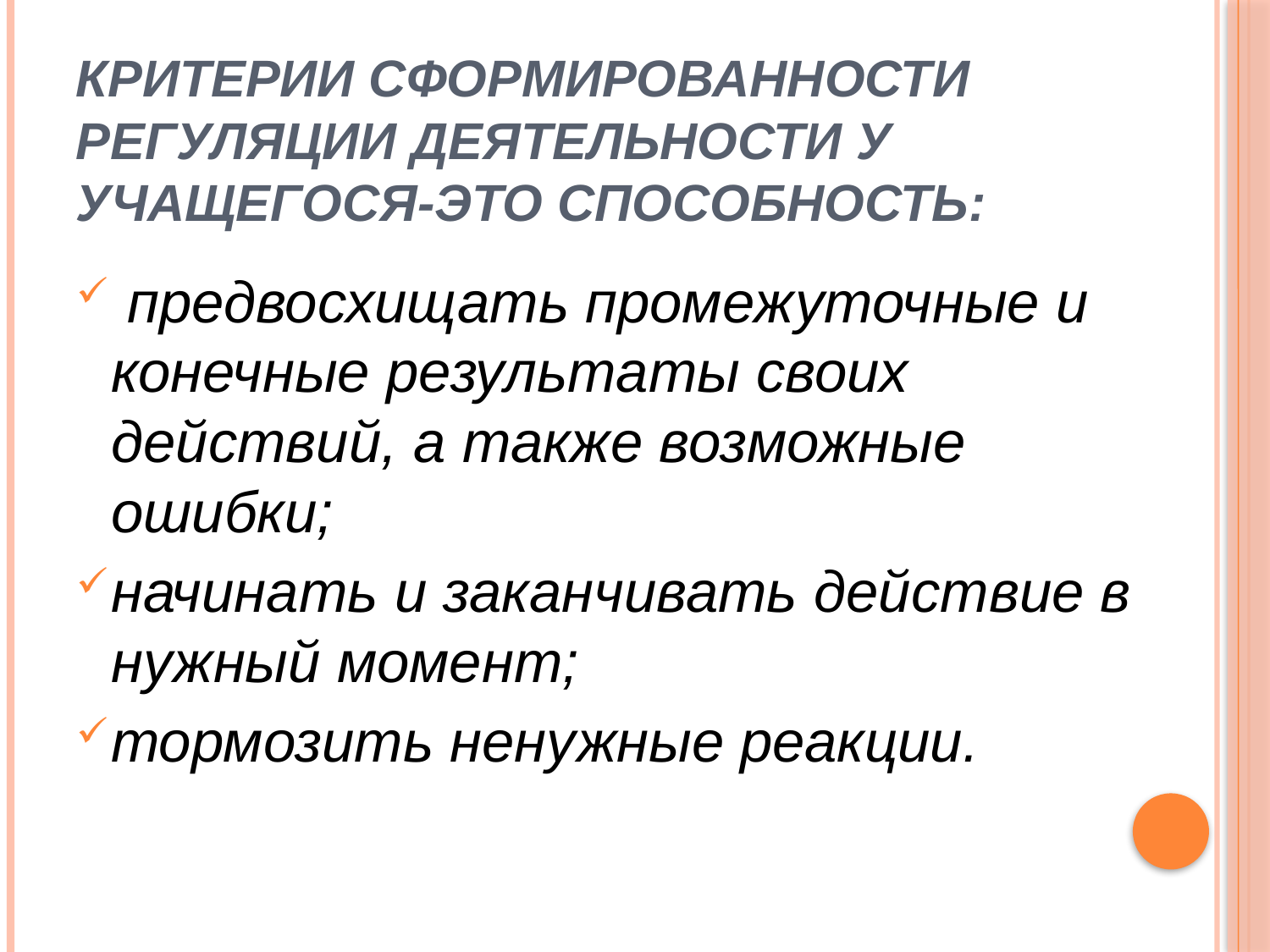

# Критерии сформированности    регуляции деятельности у учащегося-это способность:
 предвосхищать промежуточные и конечные результаты своих действий, а также возможные ошибки;
начинать и заканчивать действие в нужный момент;
тормозить ненужные реакции.